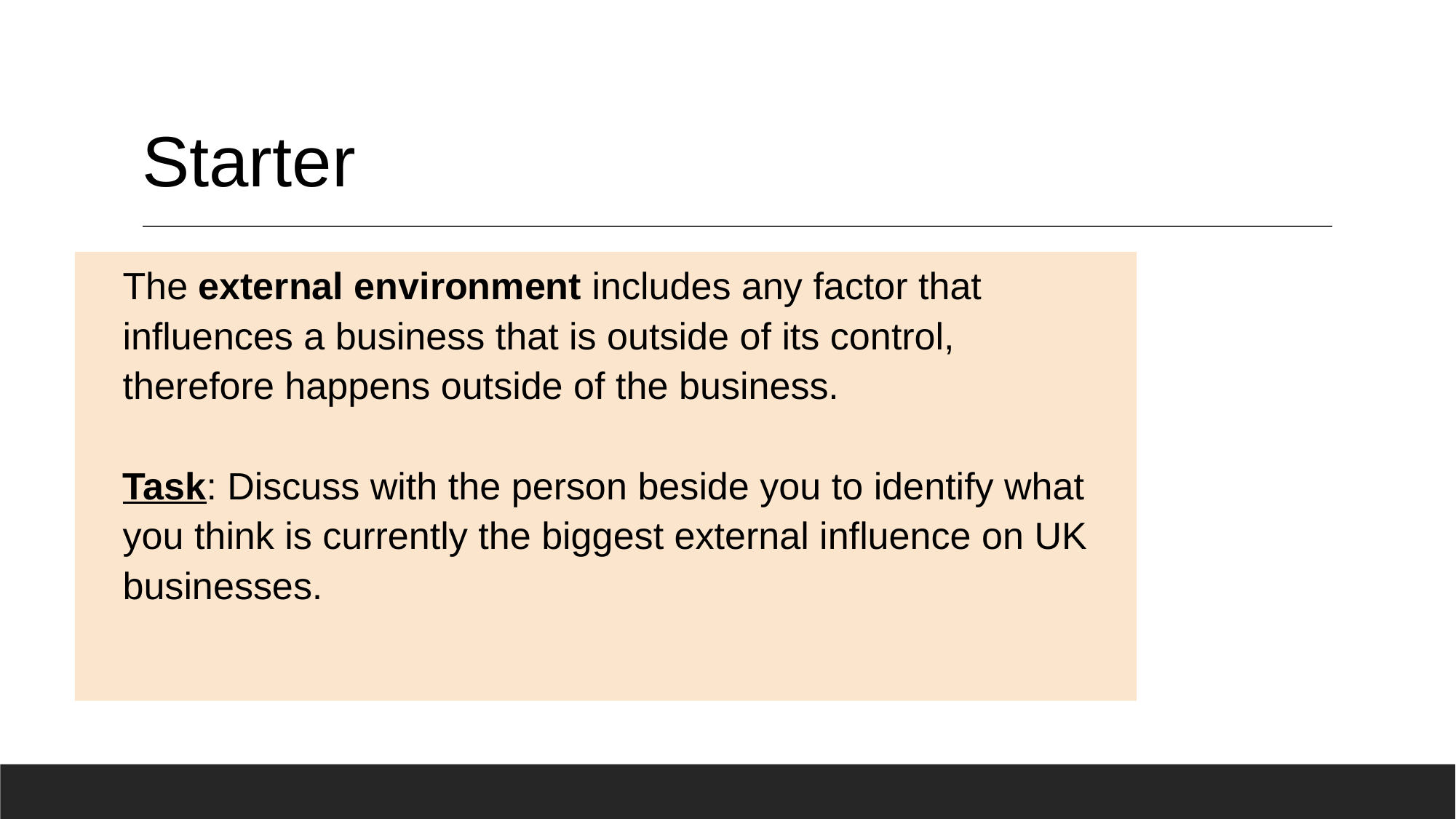

# Starter
The external environment includes any factor that influences a business that is outside of its control, therefore happens outside of the business.

Task: Discuss with the person beside you to identify what you think is currently the biggest external influence on UK businesses.